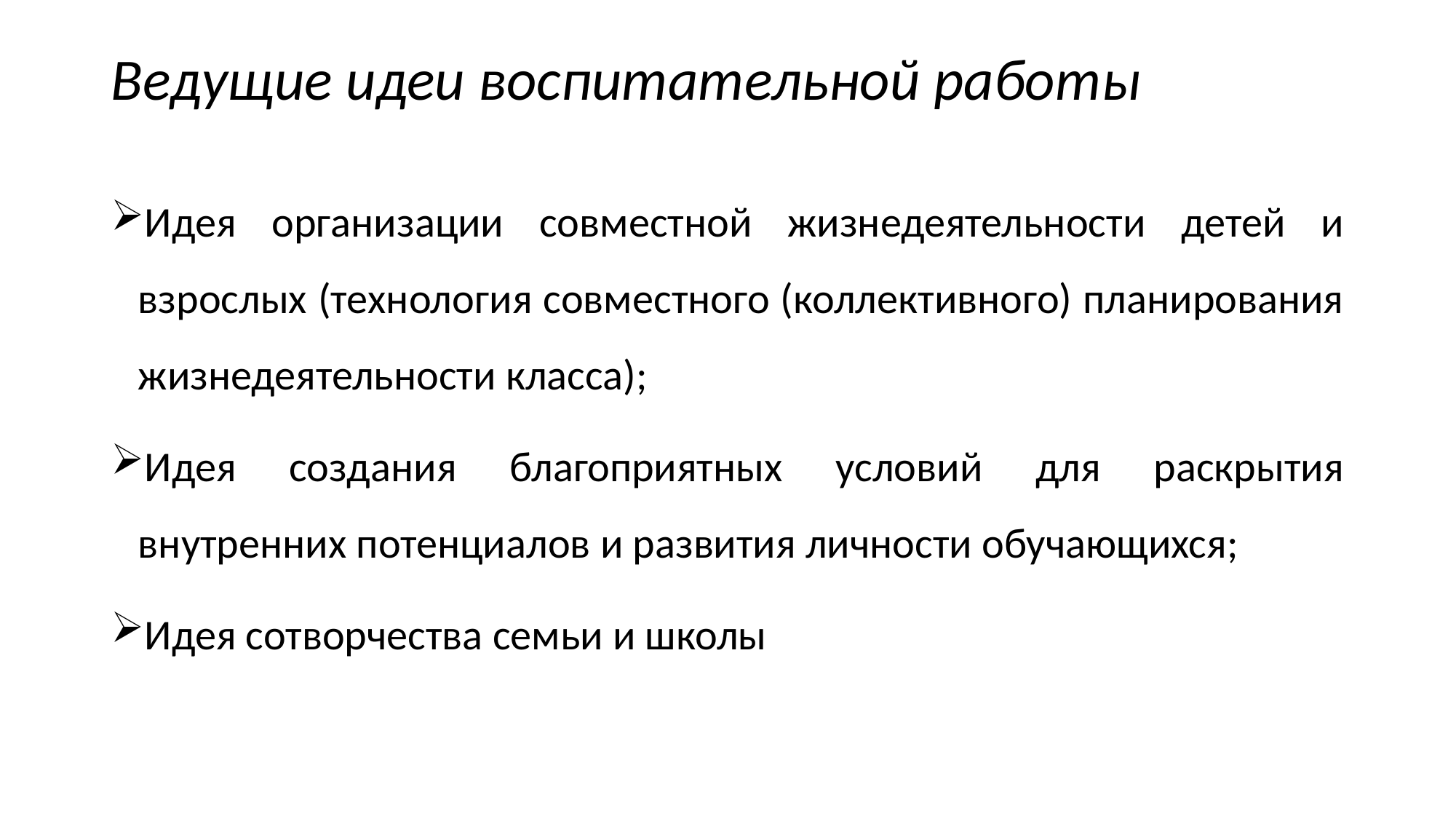

# Ведущие идеи воспитательной работы
Идея организации совместной жизнедеятельности детей и взрослых (технология совместного (коллективного) планирования жизнедеятельности класса);
Идея создания благоприятных условий для раскрытия внутренних потенциалов и развития личности обучающихся;
Идея сотворчества семьи и школы